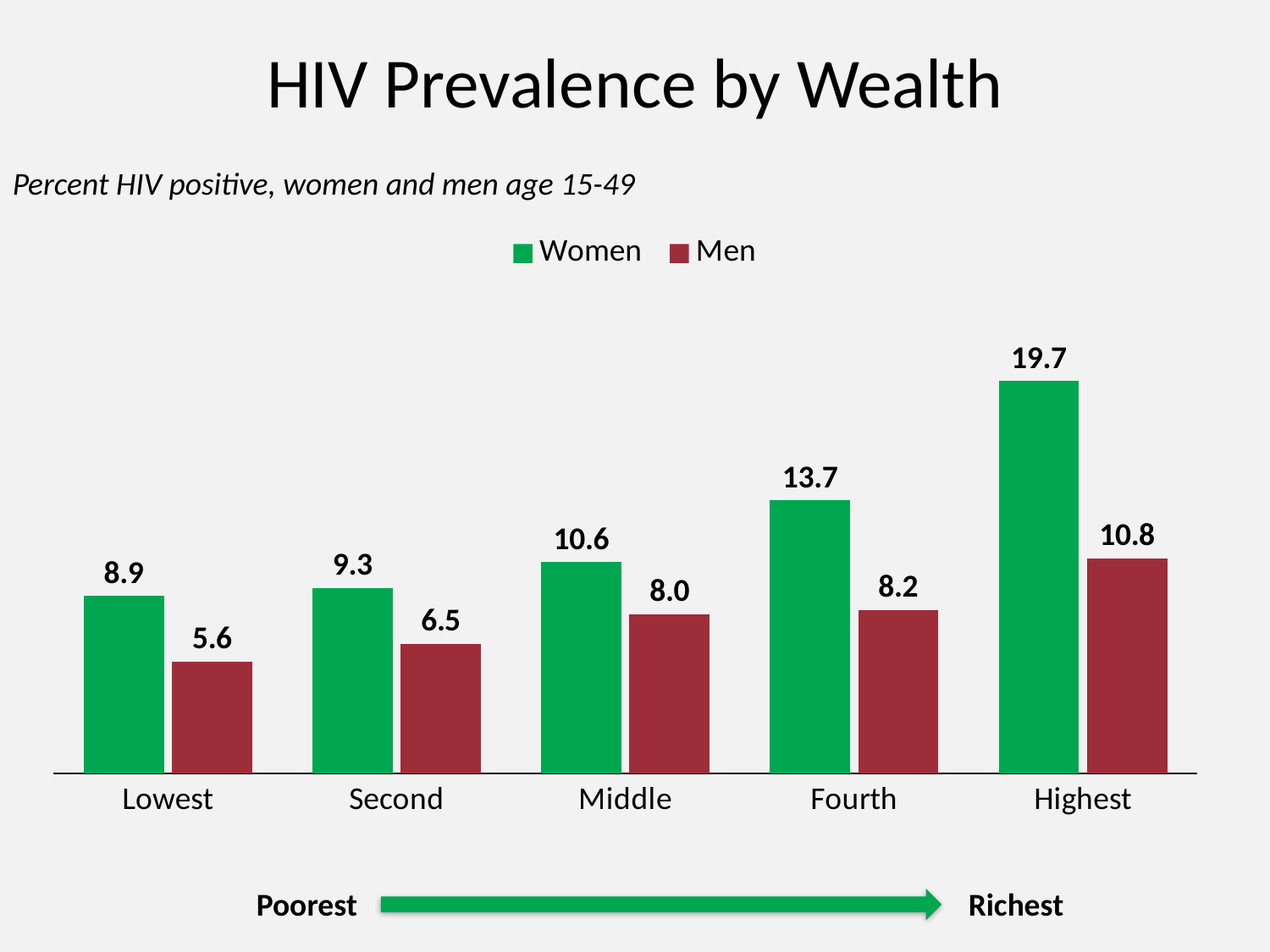

# HIV Prevalence by Wealth
Percent HIV positive, women and men age 15-49

### Chart

| Category | Women | Men |
|---|---|---|
| Lowest | 8.9 | 5.6 |
| Second | 9.3 | 6.5 |
| Middle | 10.6 | 8.0 |
| Fourth | 13.7 | 8.200000000000001 |
| Highest | 19.7 | 10.8 |
Poorest
Richest